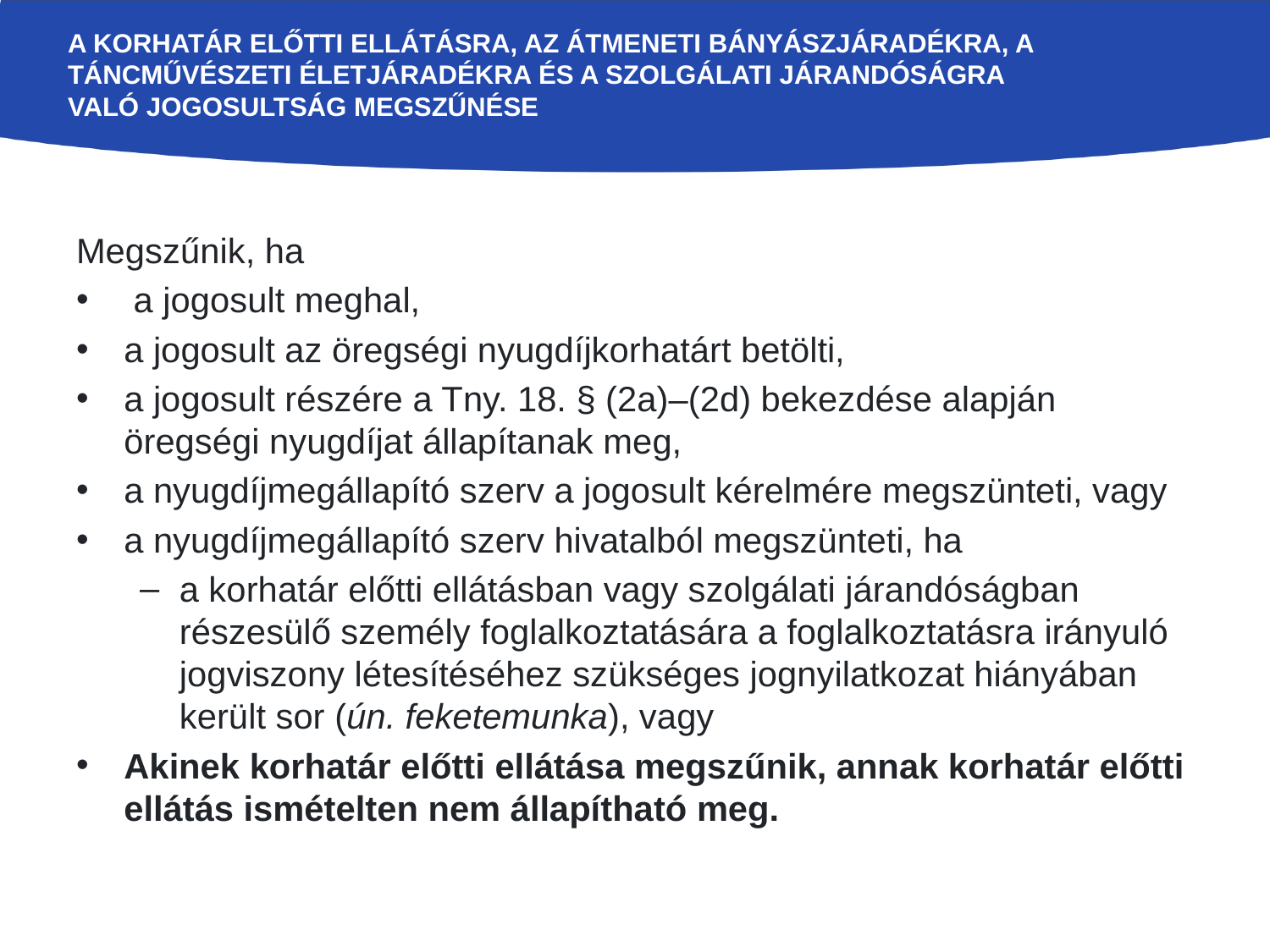

# A korhatár előtti ellátásra, az átmeneti bányászjáradékra, a táncművészeti életjáradékra és a szolgálati járandóságra való jogosultság megszűnése
Megszűnik, ha
 a jogosult meghal,
a jogosult az öregségi nyugdíjkorhatárt betölti,
a jogosult részére a Tny. 18. § (2a)–(2d) bekezdése alapján öregségi nyugdíjat állapítanak meg,
a nyugdíjmegállapító szerv a jogosult kérelmére megszünteti, vagy
a nyugdíjmegállapító szerv hivatalból megszünteti, ha
a korhatár előtti ellátásban vagy szolgálati járandóságban részesülő személy foglalkoztatására a foglalkoztatásra irányuló jogviszony létesítéséhez szükséges jognyilatkozat hiányában került sor (ún. feketemunka), vagy
Akinek korhatár előtti ellátása megszűnik, annak korhatár előtti ellátás ismételten nem állapítható meg.